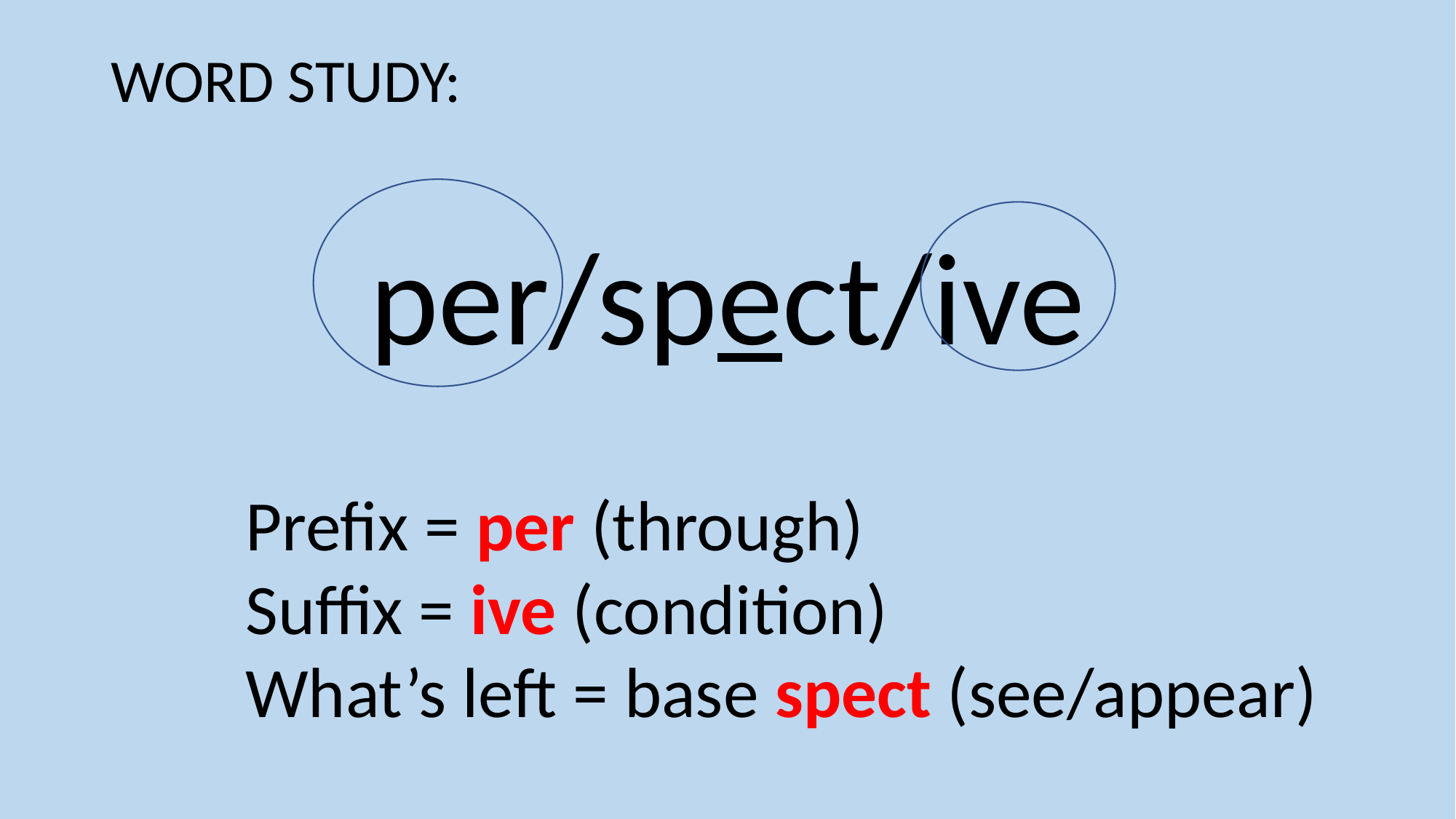

# WORD STUDY:

per/spect/ive

Prefix = per (through)
Suffix = ive (condition)
What’s left = base spect (see/appear)